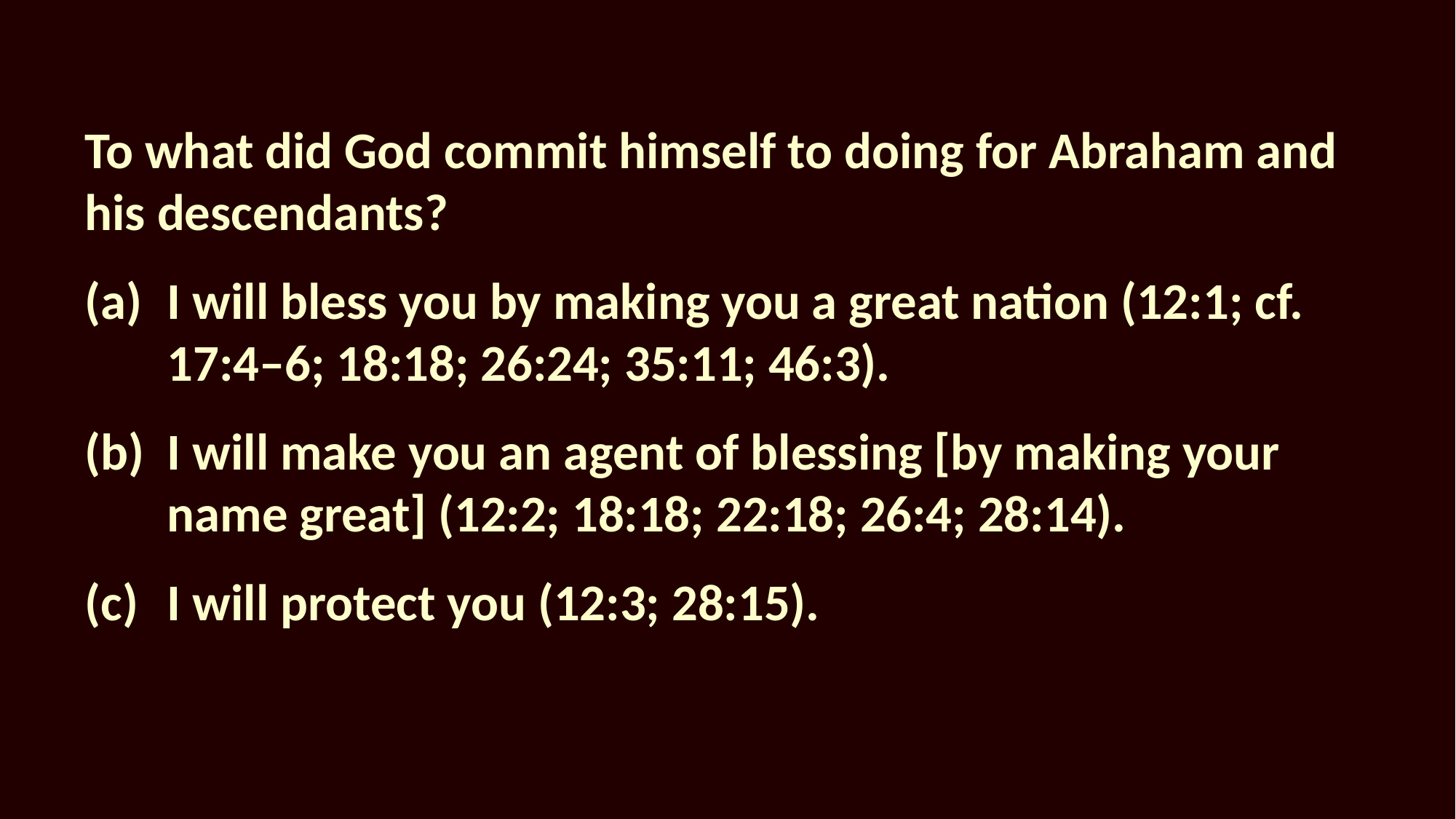

To what did God commit himself to doing for Abraham and his descendants?
(a)	I will bless you by making you a great nation (12:1; cf. 17:4–6; 18:18; 26:24; 35:11; 46:3).
(b)	I will make you an agent of blessing [by making your name great] (12:2; 18:18; 22:18; 26:4; 28:14).
I will protect you (12:3; 28:15).